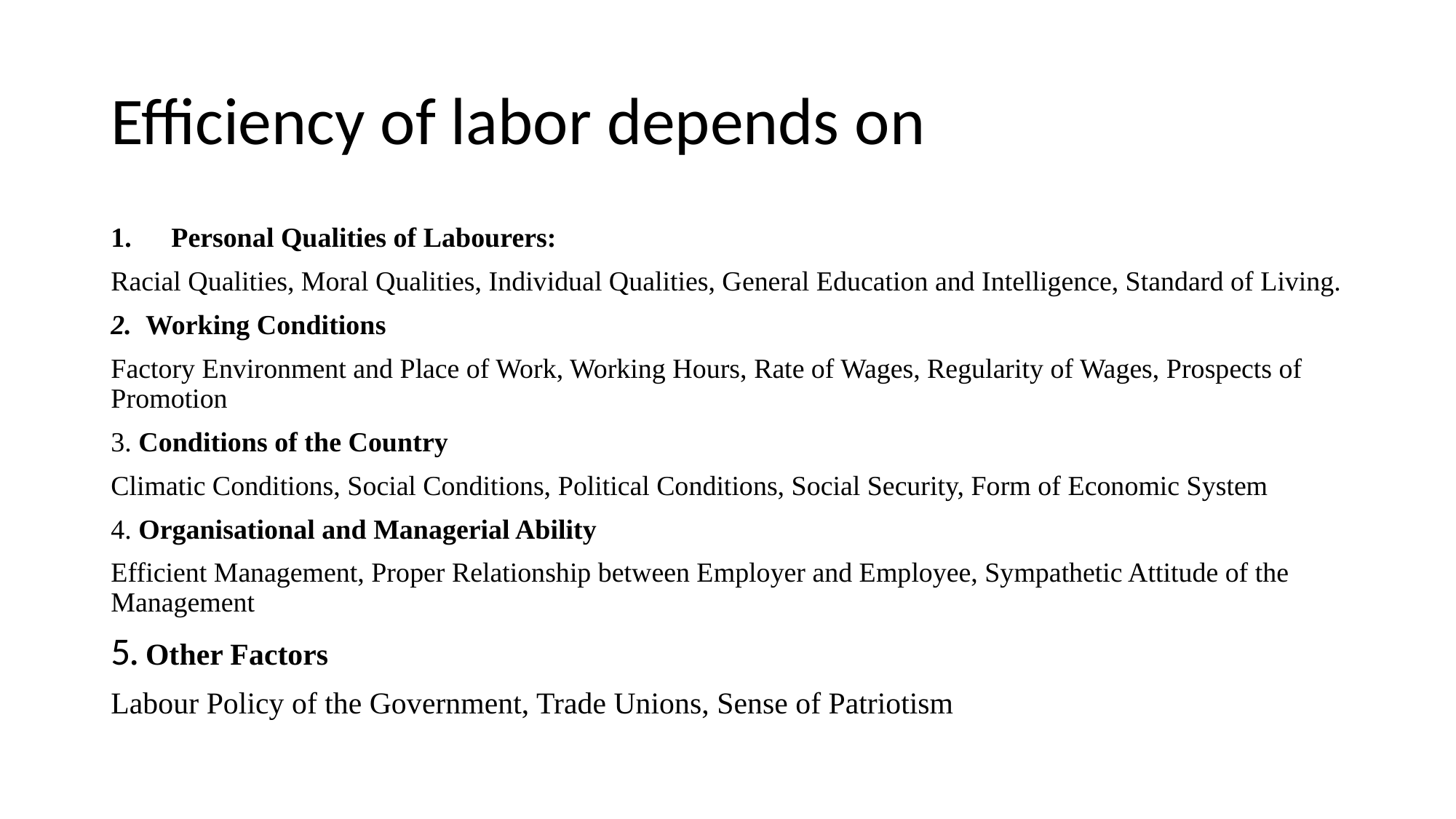

# Efficiency of labor depends on
Personal Qualities of Labourers:
Racial Qualities, Moral Qualities, Individual Qualities, General Education and Intelligence, Standard of Living.
2.  Working Conditions
Factory Environment and Place of Work, Working Hours, Rate of Wages, Regularity of Wages, Prospects of Promotion
3. Conditions of the Country
Climatic Conditions, Social Conditions, Political Conditions, Social Security, Form of Economic System
4. Organisational and Managerial Ability
Efficient Management, Proper Relationship between Employer and Employee, Sympathetic Attitude of the Management
5. Other Factors
Labour Policy of the Government, Trade Unions, Sense of Patriotism